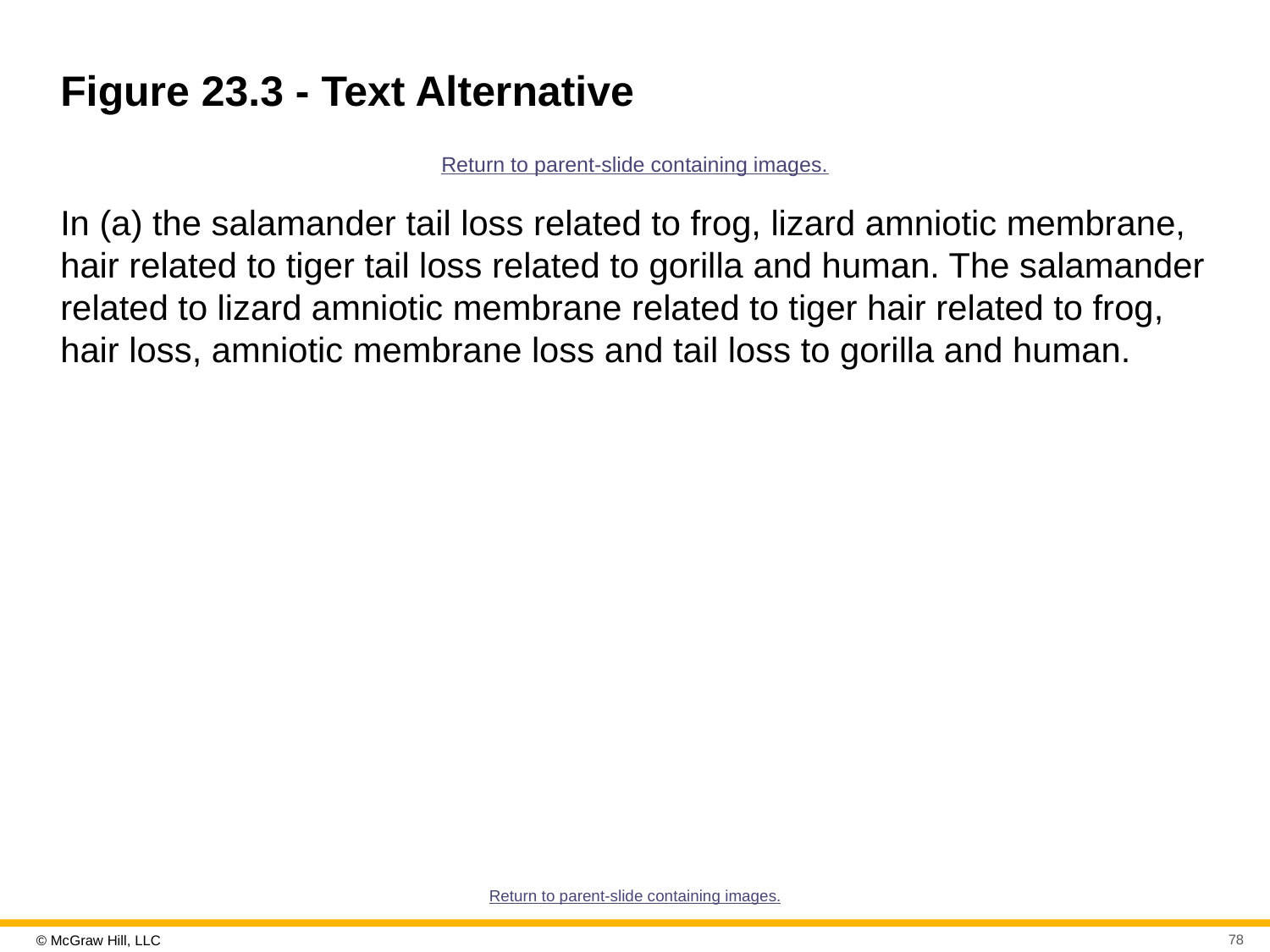

# Figure 23.3 - Text Alternative
Return to parent-slide containing images.
In (a) the salamander tail loss related to frog, lizard amniotic membrane, hair related to tiger tail loss related to gorilla and human. The salamander related to lizard amniotic membrane related to tiger hair related to frog, hair loss, amniotic membrane loss and tail loss to gorilla and human.
Return to parent-slide containing images.
78